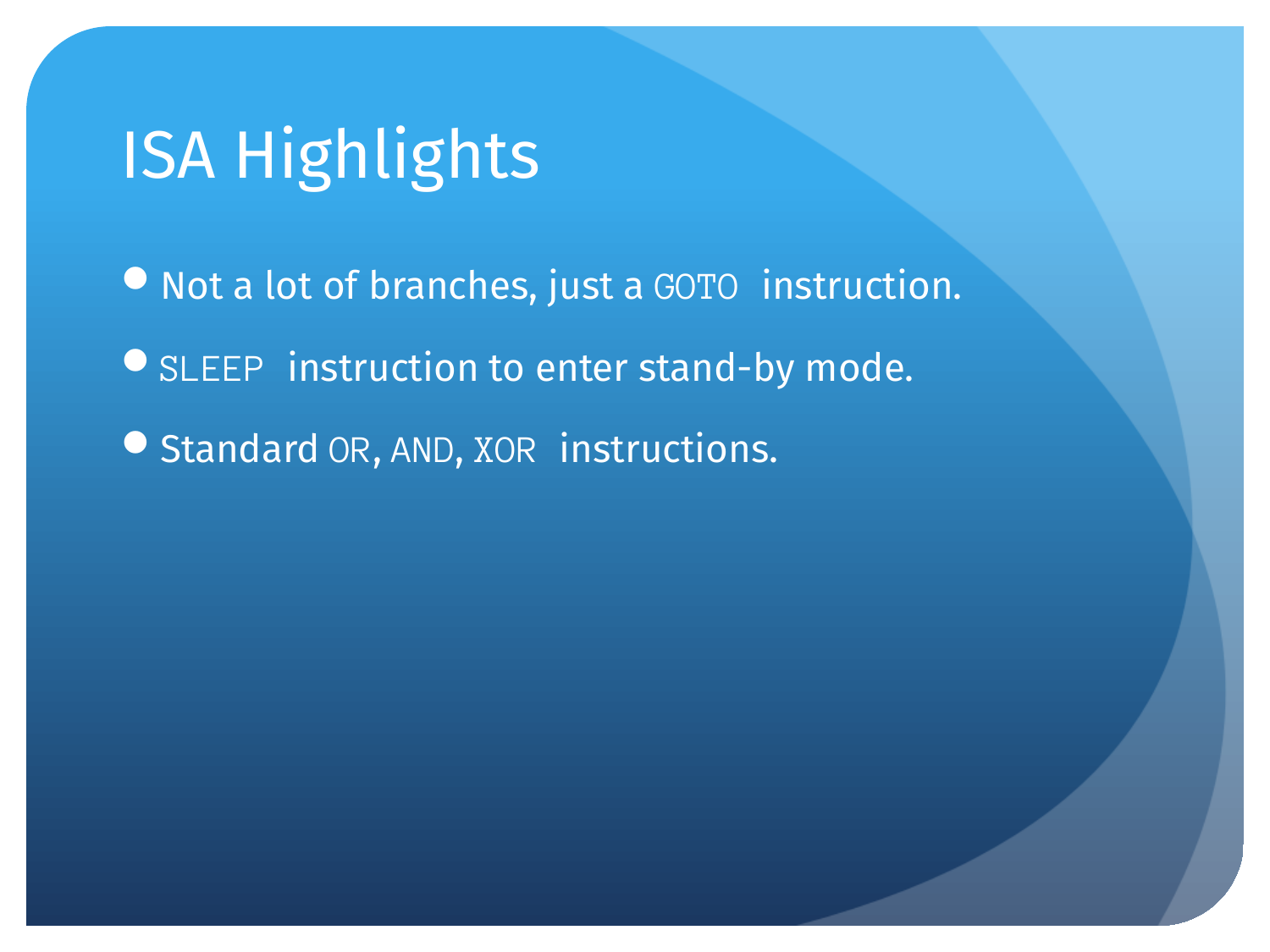

# ISA Highlights
Not a lot of branches, just a GOTO instruction.
SLEEP instruction to enter stand-by mode.
Standard OR, AND, XOR instructions.